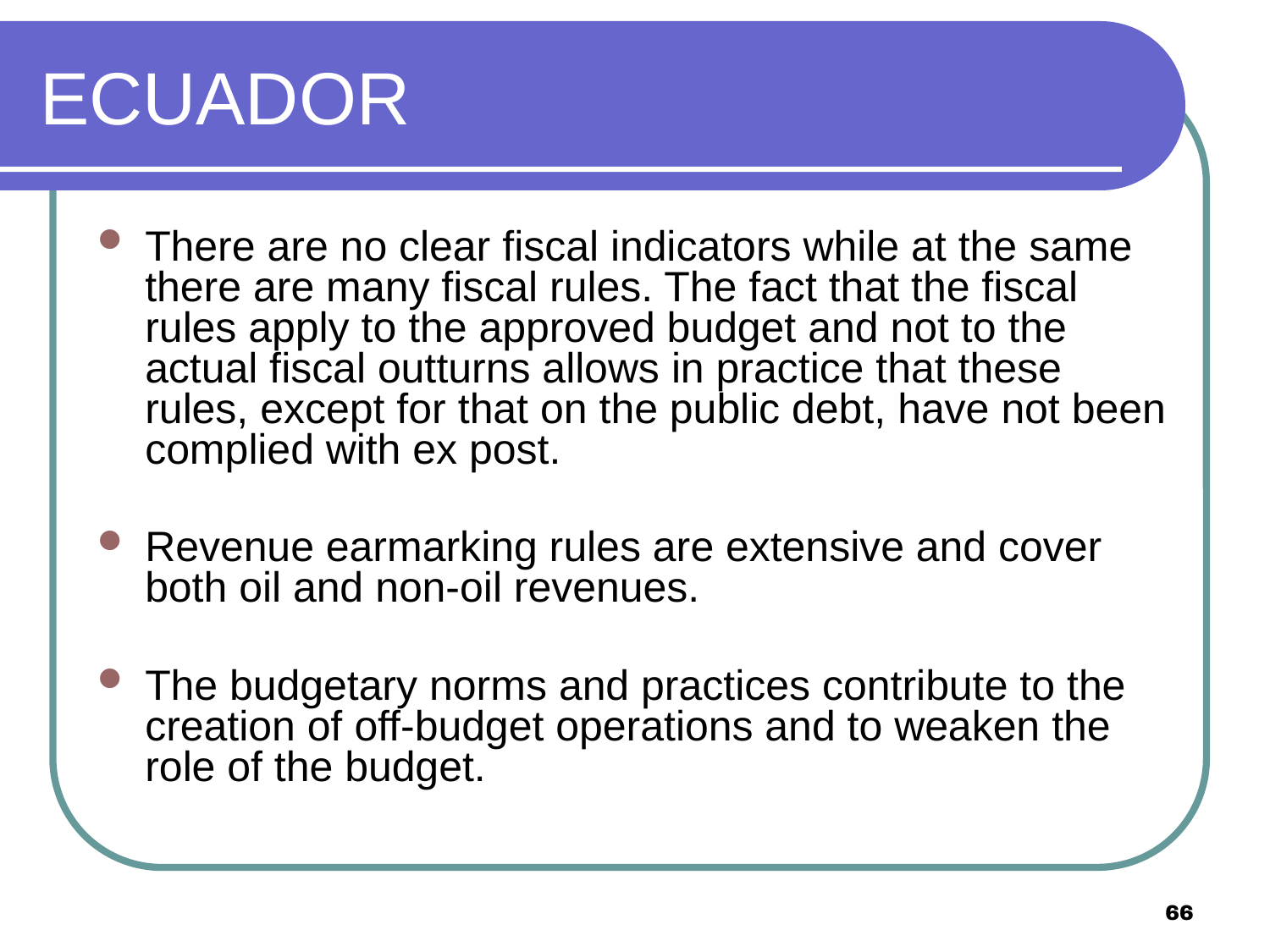

# ECUADOR
There are no clear fiscal indicators while at the same there are many fiscal rules. The fact that the fiscal rules apply to the approved budget and not to the actual fiscal outturns allows in practice that these rules, except for that on the public debt, have not been complied with ex post.

Revenue earmarking rules are extensive and cover both oil and non-oil revenues.

The budgetary norms and practices contribute to the creation of off-budget operations and to weaken the role of the budget.
66